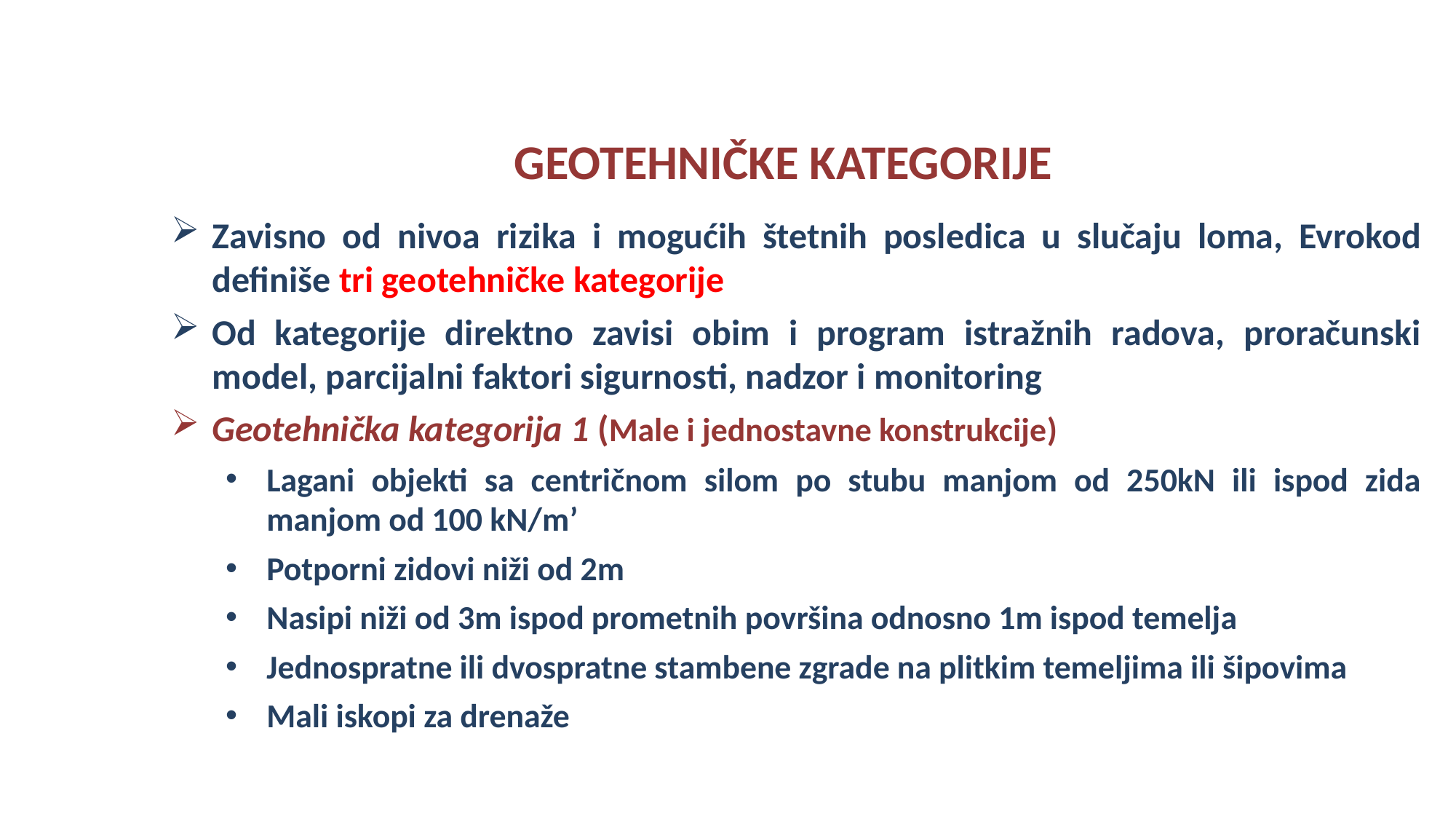

GEOTEHNIČKE KATEGORIJE
Zavisno od nivoa rizika i mogućih štetnih posledica u slučaju loma, Evrokod definiše tri geotehničke kategorije
Od kategorije direktno zavisi obim i program istražnih radova, proračunski model, parcijalni faktori sigurnosti, nadzor i monitoring
Geotehnička kategorija 1 (Male i jednostavne konstrukcije)
Lagani objekti sa centričnom silom po stubu manjom od 250kN ili ispod zida manjom od 100 kN/m’
Potporni zidovi niži od 2m
Nasipi niži od 3m ispod prometnih površina odnosno 1m ispod temelja
Jednospratne ili dvospratne stambene zgrade na plitkim temeljima ili šipovima
Mali iskopi za drenaže